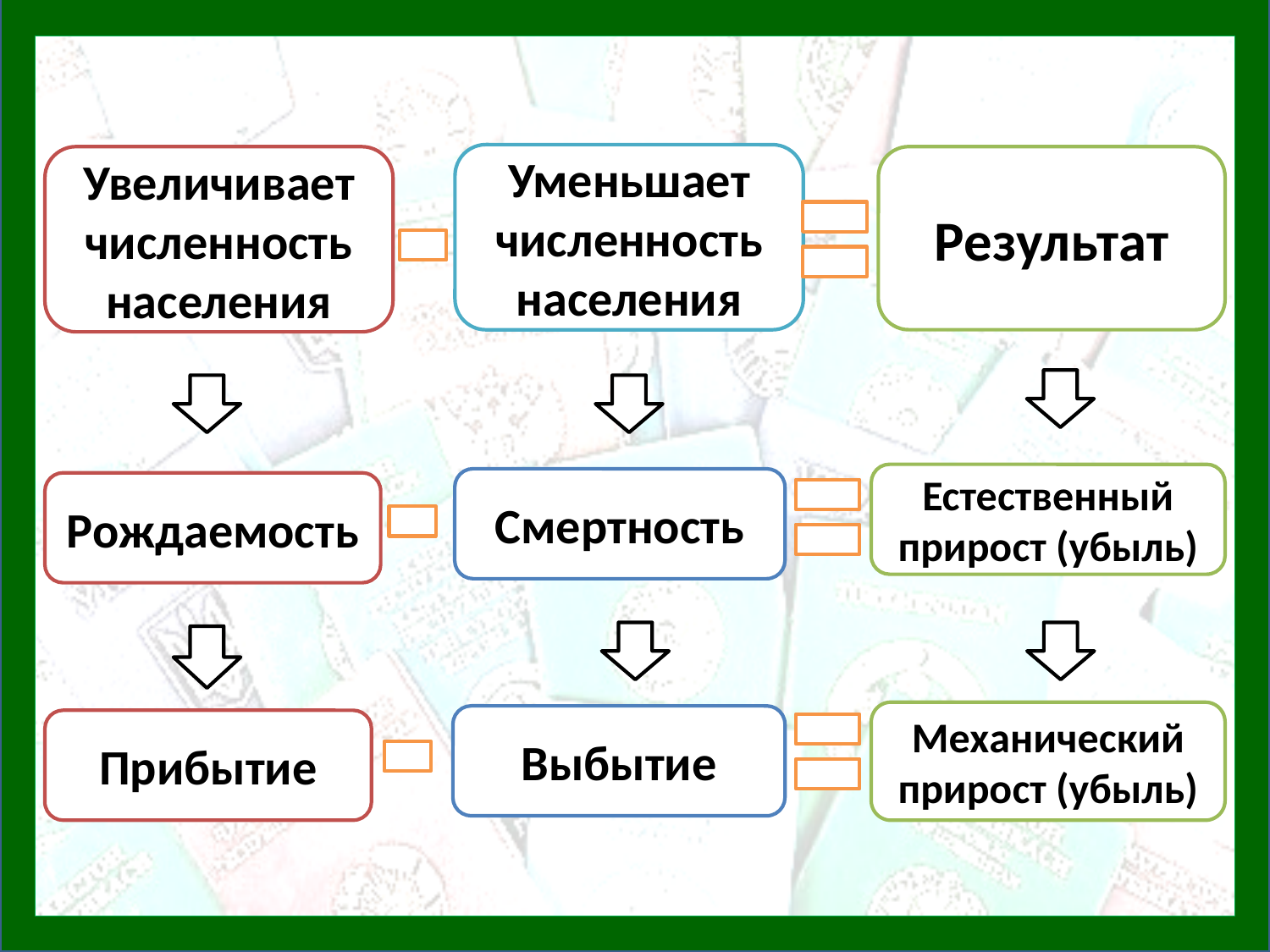

Уменьшает численность
населения
Увеличивает численность
населения
Результат

Естественный прирост (убыль)
Смертность
Рождаемость

Механический прирост (убыль)
Выбытие
Прибытие